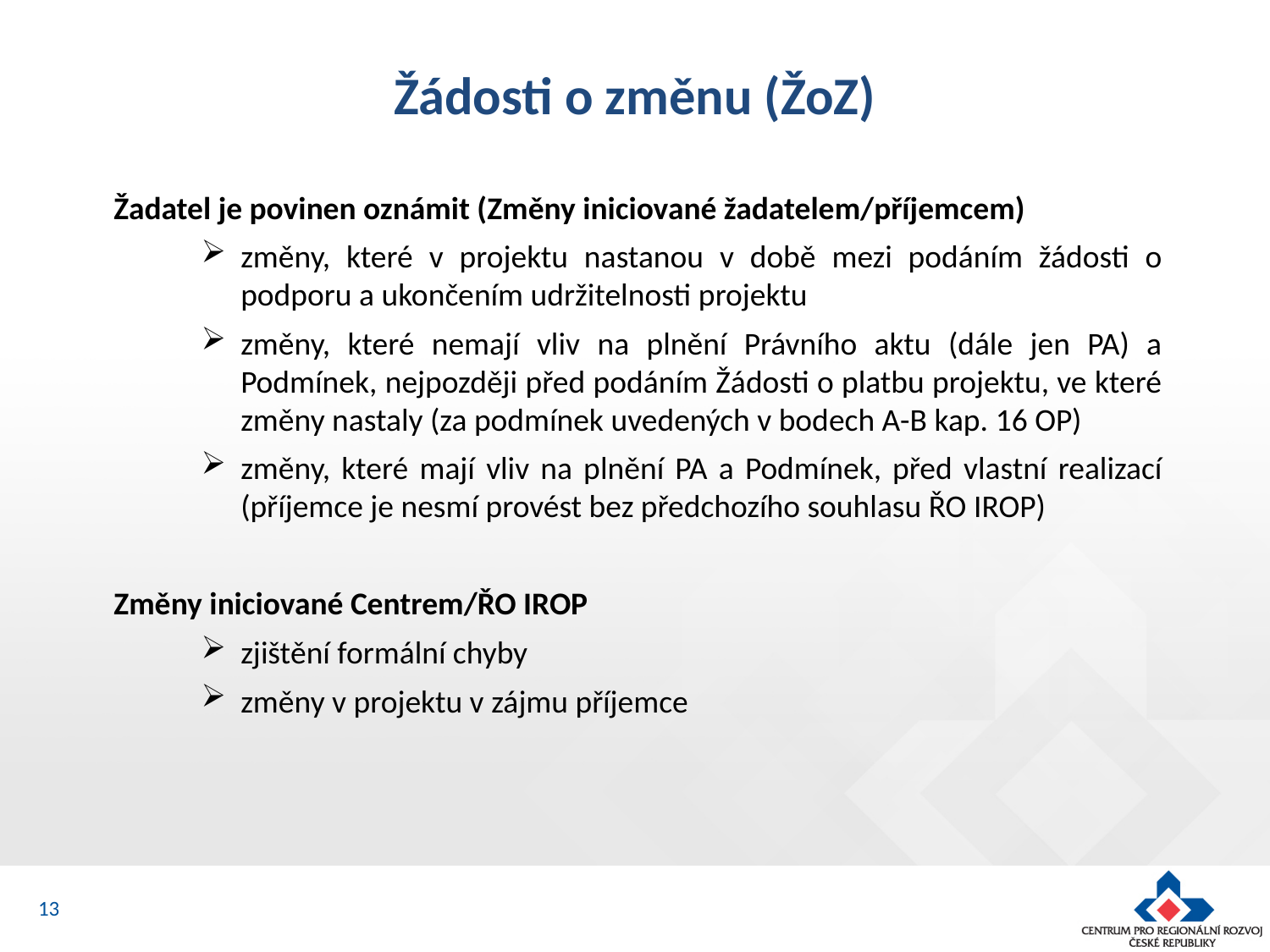

# Žádosti o změnu (ŽoZ)
Žadatel je povinen oznámit (Změny iniciované žadatelem/příjemcem)
změny, které v projektu nastanou v době mezi podáním žádosti o podporu a ukončením udržitelnosti projektu
změny, které nemají vliv na plnění Právního aktu (dále jen PA) a Podmínek, nejpozději před podáním Žádosti o platbu projektu, ve které změny nastaly (za podmínek uvedených v bodech A-B kap. 16 OP)
změny, které mají vliv na plnění PA a Podmínek, před vlastní realizací (příjemce je nesmí provést bez předchozího souhlasu ŘO IROP)

Změny iniciované Centrem/ŘO IROP
zjištění formální chyby
změny v projektu v zájmu příjemce

13